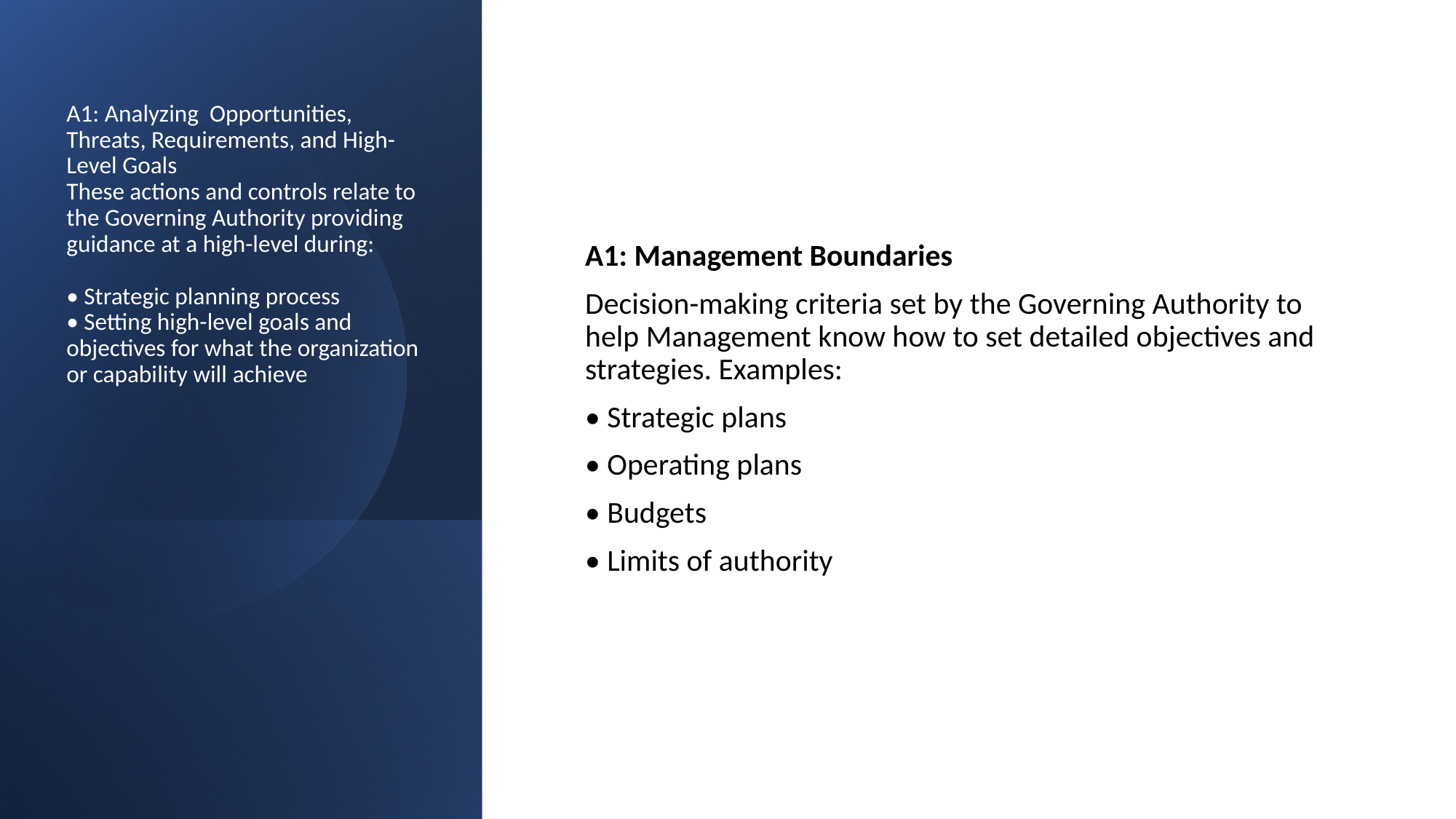

# A1: Analyzing  Opportunities, Threats, Requirements, and High-Level Goals These actions and controls relate to the Governing Authority providing guidance at a high-level during: • Strategic planning process • Setting high-level goals and objectives for what the organization or capability will achieve
A1: Management Boundaries
Decision-making criteria set by the Governing Authority to help Management know how to set detailed objectives and strategies. Examples:
• Strategic plans
• Operating plans
• Budgets
• Limits of authority